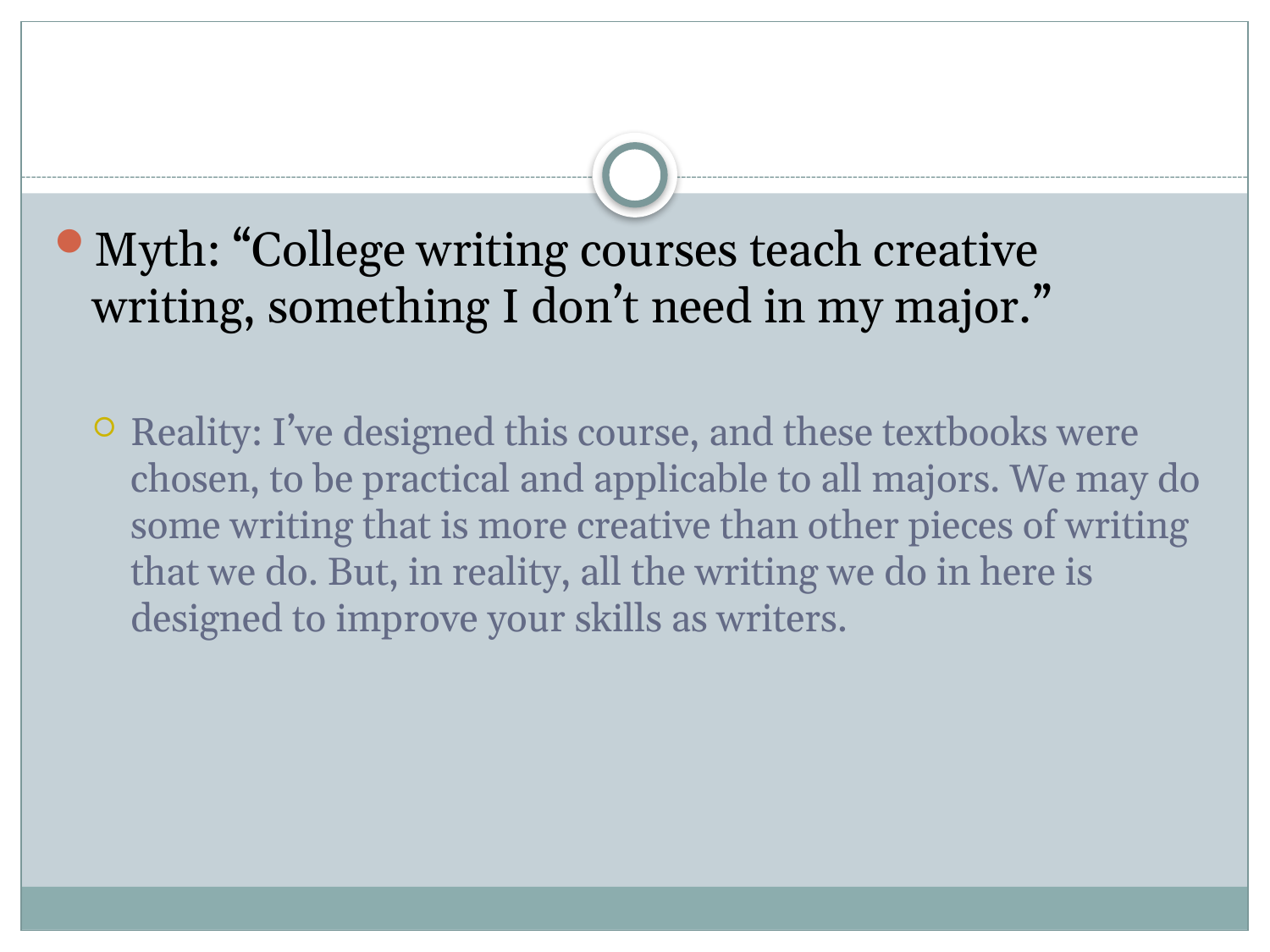

#
Myth: “College writing courses teach creative writing, something I don’t need in my major.”

Reality: I’ve designed this course, and these textbooks were chosen, to be practical and applicable to all majors. We may do some writing that is more creative than other pieces of writing that we do. But, in reality, all the writing we do in here is designed to improve your skills as writers.